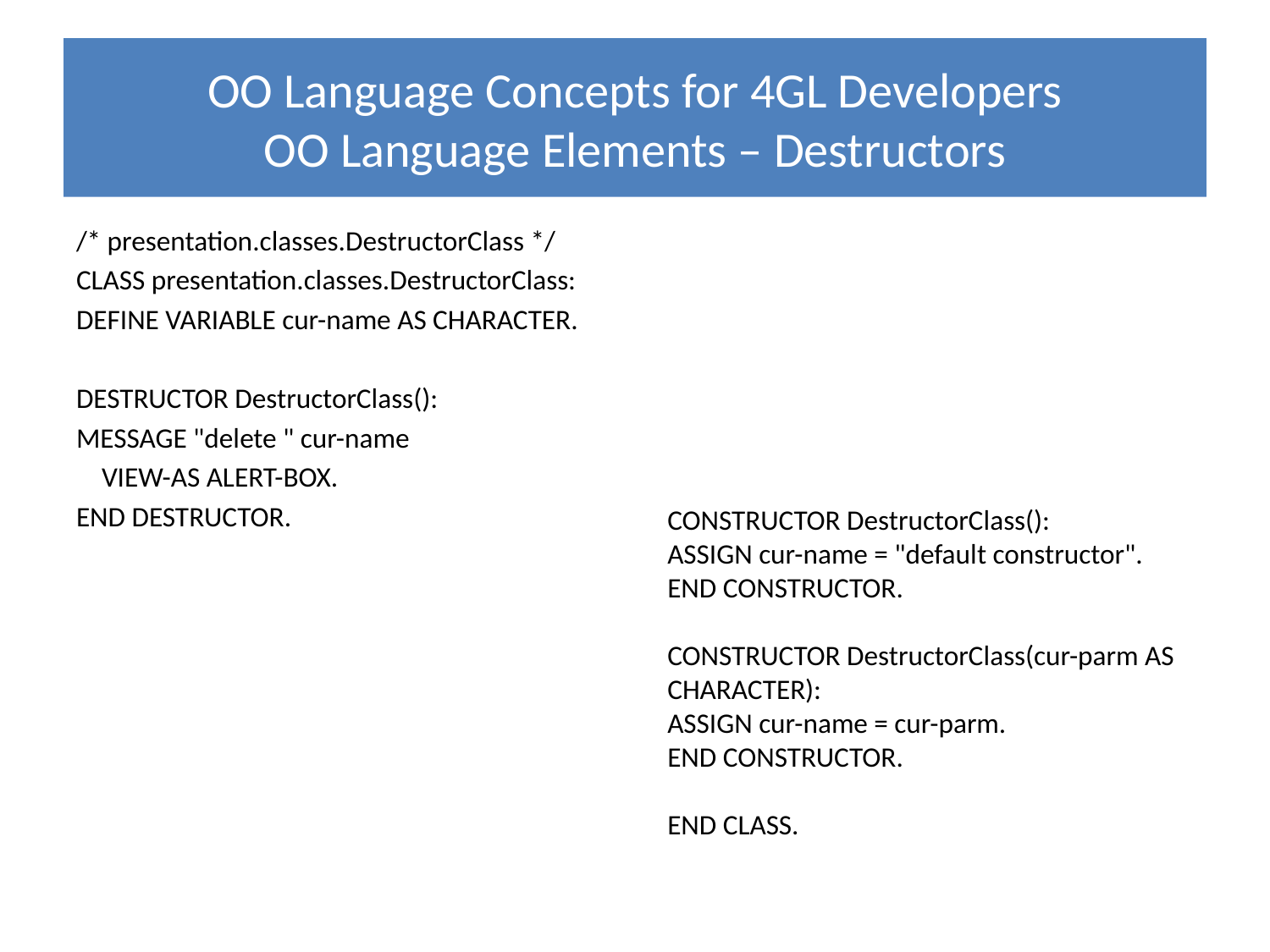

# OO Language Concepts for 4GL Developers OO Language Elements – Destructors
/* presentation.classes.DestructorClass */
CLASS presentation.classes.DestructorClass:
DEFINE VARIABLE cur-name AS CHARACTER.

DESTRUCTOR DestructorClass():
MESSAGE "delete " cur-name
    VIEW-AS ALERT-BOX.
END DESTRUCTOR.

CONSTRUCTOR DestructorClass():
ASSIGN cur-name = "default constructor".
END CONSTRUCTOR.

CONSTRUCTOR DestructorClass(cur-parm AS CHARACTER):
ASSIGN cur-name = cur-parm.
END CONSTRUCTOR.

END CLASS.